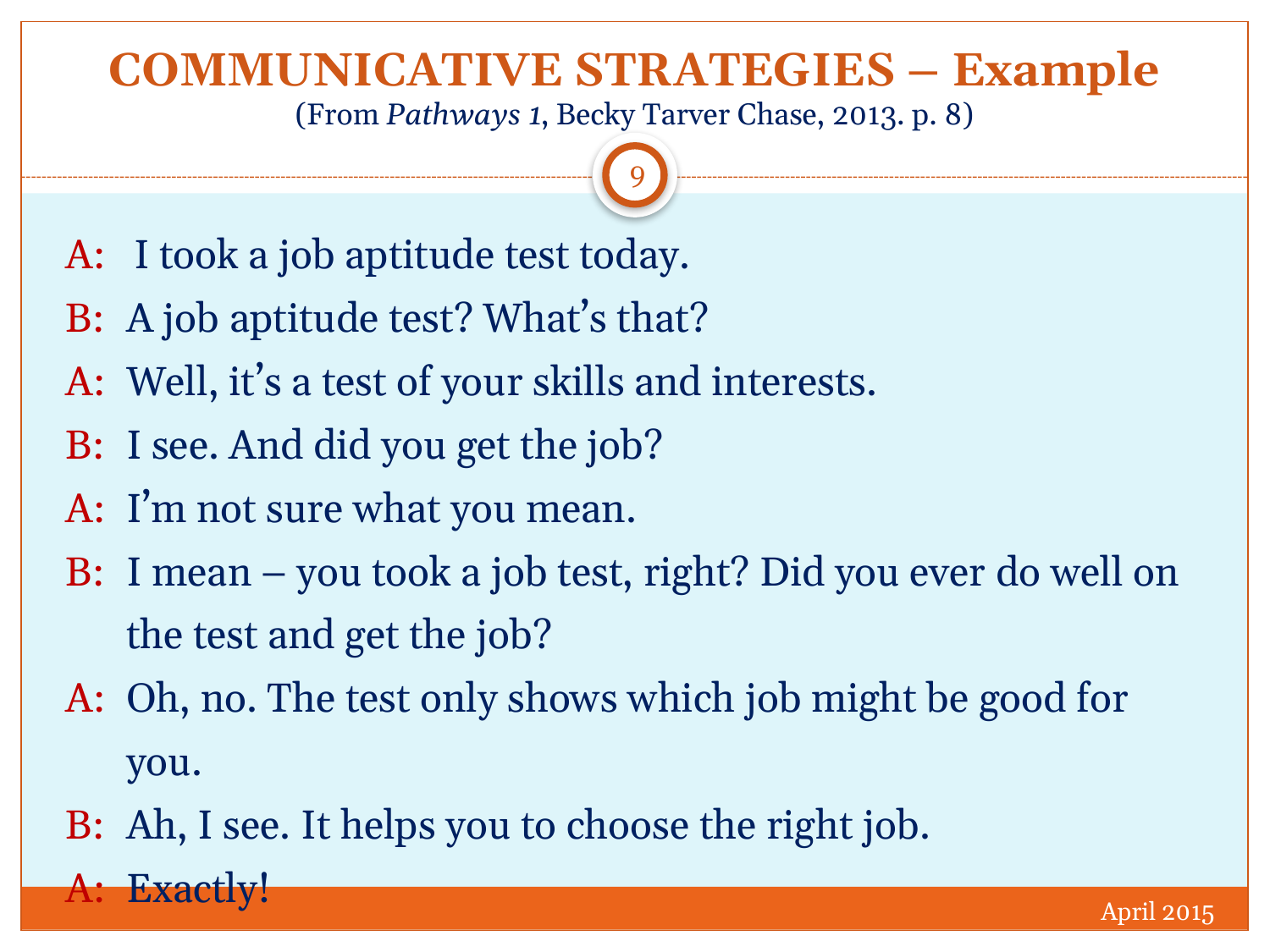

# COMMUNICATIVE STRATEGIES – Example (From Pathways 1, Becky Tarver Chase, 2013. p. 8)
9
A: 	I took a job aptitude test today.
B:	A job aptitude test? What’s that?
A: 	Well, it’s a test of your skills and interests.
B: 	I see. And did you get the job?
A:	I’m not sure what you mean.
B:	I mean – you took a job test, right? Did you ever do well on the test and get the job?
A:	Oh, no. The test only shows which job might be good for you.
B:	Ah, I see. It helps you to choose the right job.
A:	Exactly!
April 2015